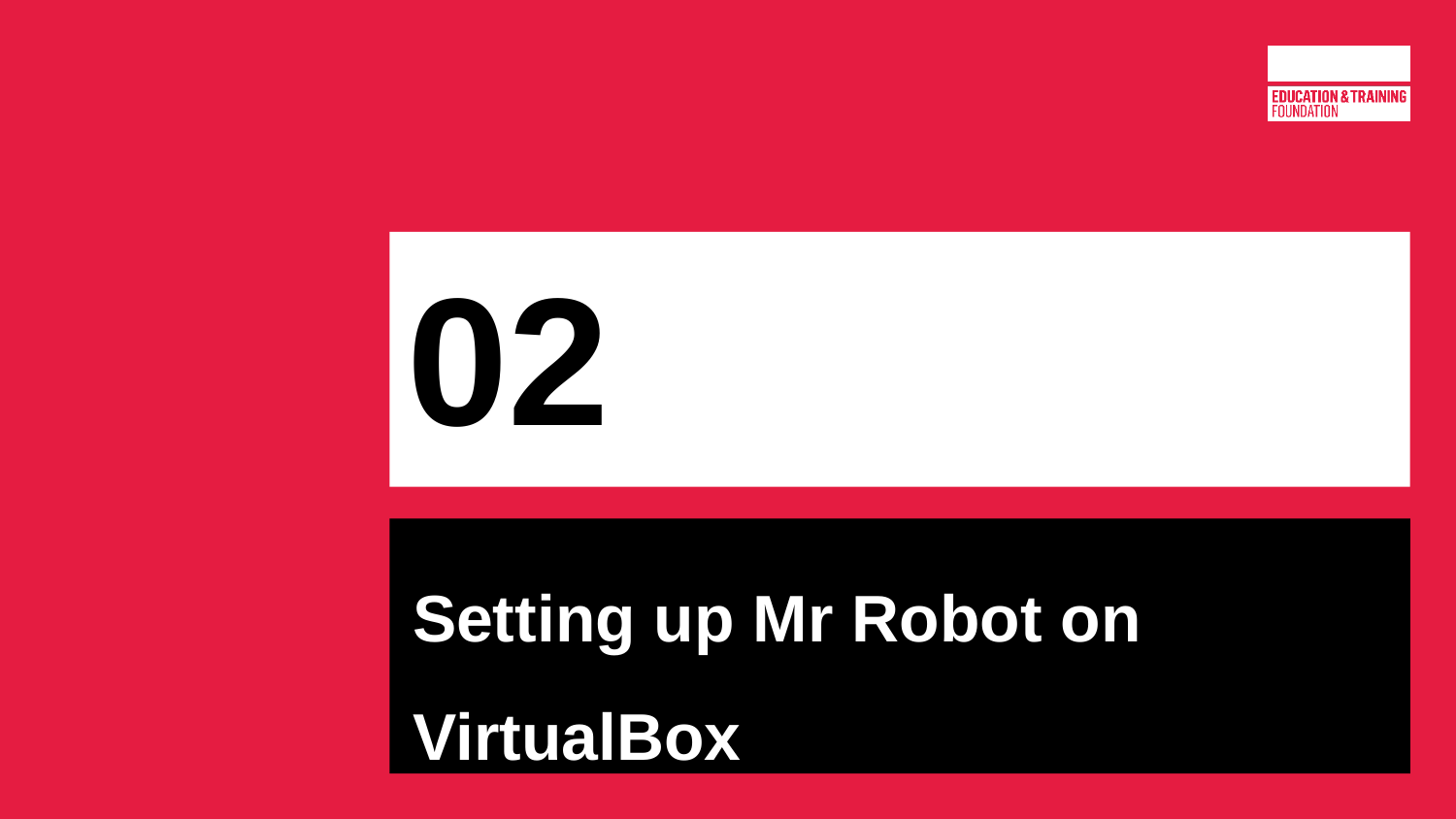

# 02
Setting up Mr Robot on VirtualBox